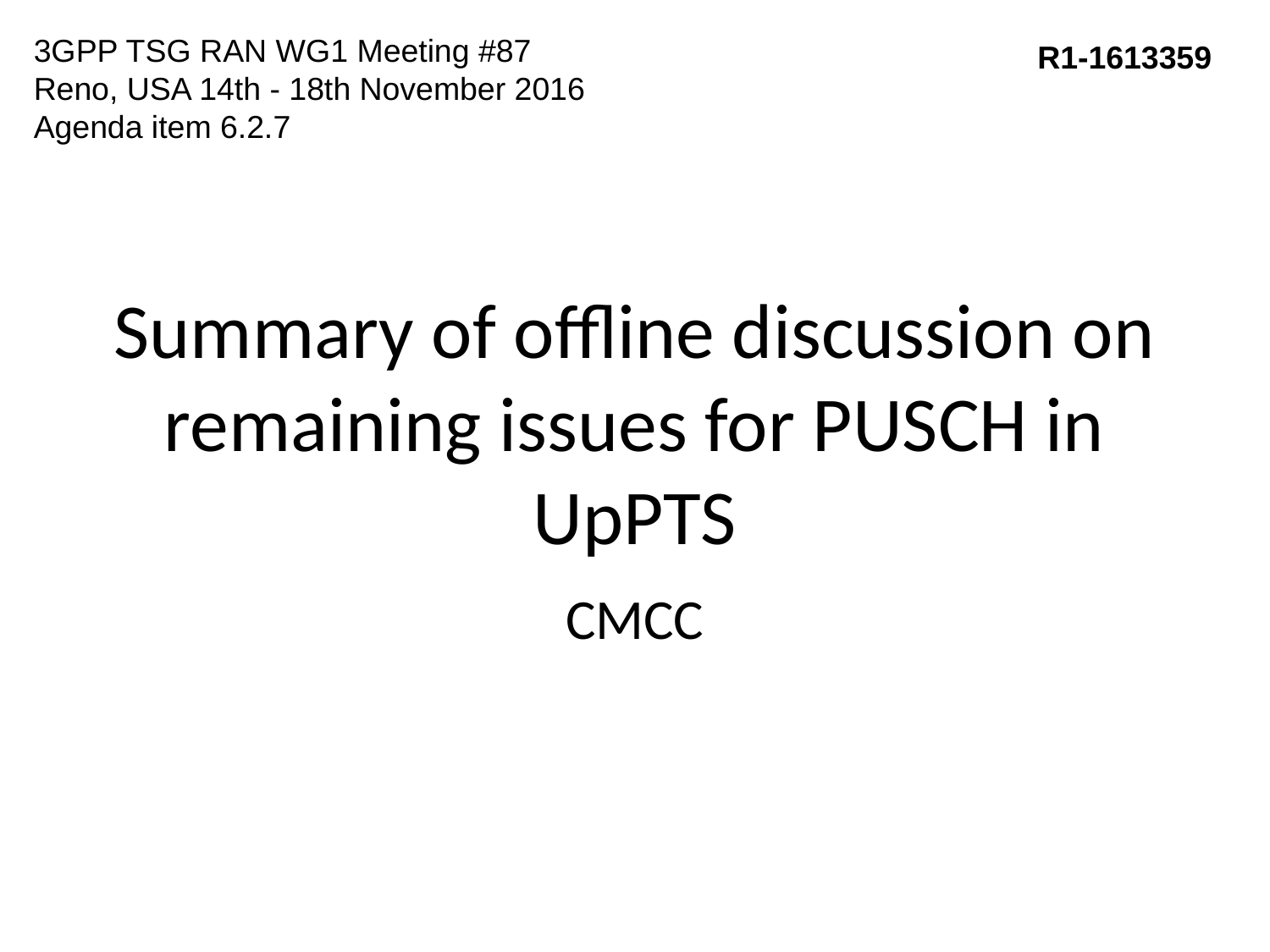

3GPP TSG RAN WG1 Meeting #87
Reno, USA 14th - 18th November 2016
Agenda item 6.2.7
R1-1613359
# Summary of offline discussion on remaining issues for PUSCH in UpPTS
CMCC